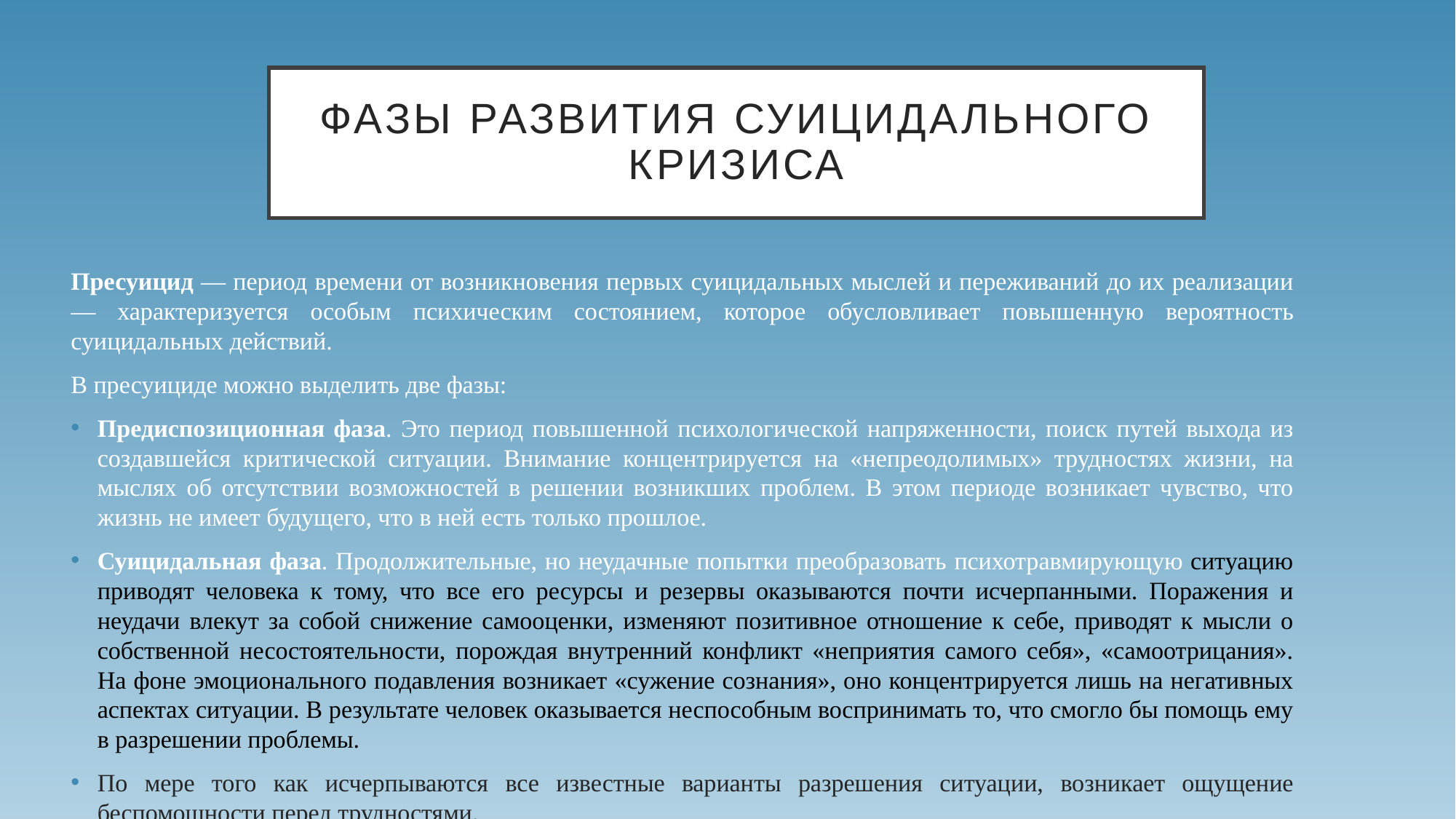

# Фазы развития суицидального кризиса
Пресуицид — период времени от возникновения первых суицидальных мыслей и переживаний до их реализации — характеризуется особым психическим состоянием, которое обусловливает повышенную вероятность суицидальных действий.
В пресуициде можно выделить две фазы:
Предиспозиционная фаза. Это период повышенной психологической напряженности, поиск путей выхода из создавшейся критической ситуации. Внимание концентрируется на «непреодолимых» трудностях жизни, на мыслях об отсутствии возможностей в решении возникших проблем. В этом периоде возникает чувство, что жизнь не имеет будущего, что в ней есть только прошлое.
Суицидальная фаза. Продолжительные, но неудачные попытки преобразовать психотравмирующую ситуацию приводят человека к тому, что все его ресурсы и резервы оказываются почти исчерпанными. Поражения и неудачи влекут за собой снижение самооценки, изменяют позитивное отношение к себе, приводят к мысли о собственной несостоятельности, порождая внутренний конфликт «неприятия самого себя», «самоотрицания». На фоне эмоционального подавления возникает «сужение сознания», оно концентрируется лишь на негативных аспектах ситуации. В результате человек оказывается неспособным воспринимать то, что смогло бы помощь ему в разрешении проблемы.
По мере того как исчерпываются все известные варианты разрешения ситуации, возникает ощущение беспомощности перед трудностями.